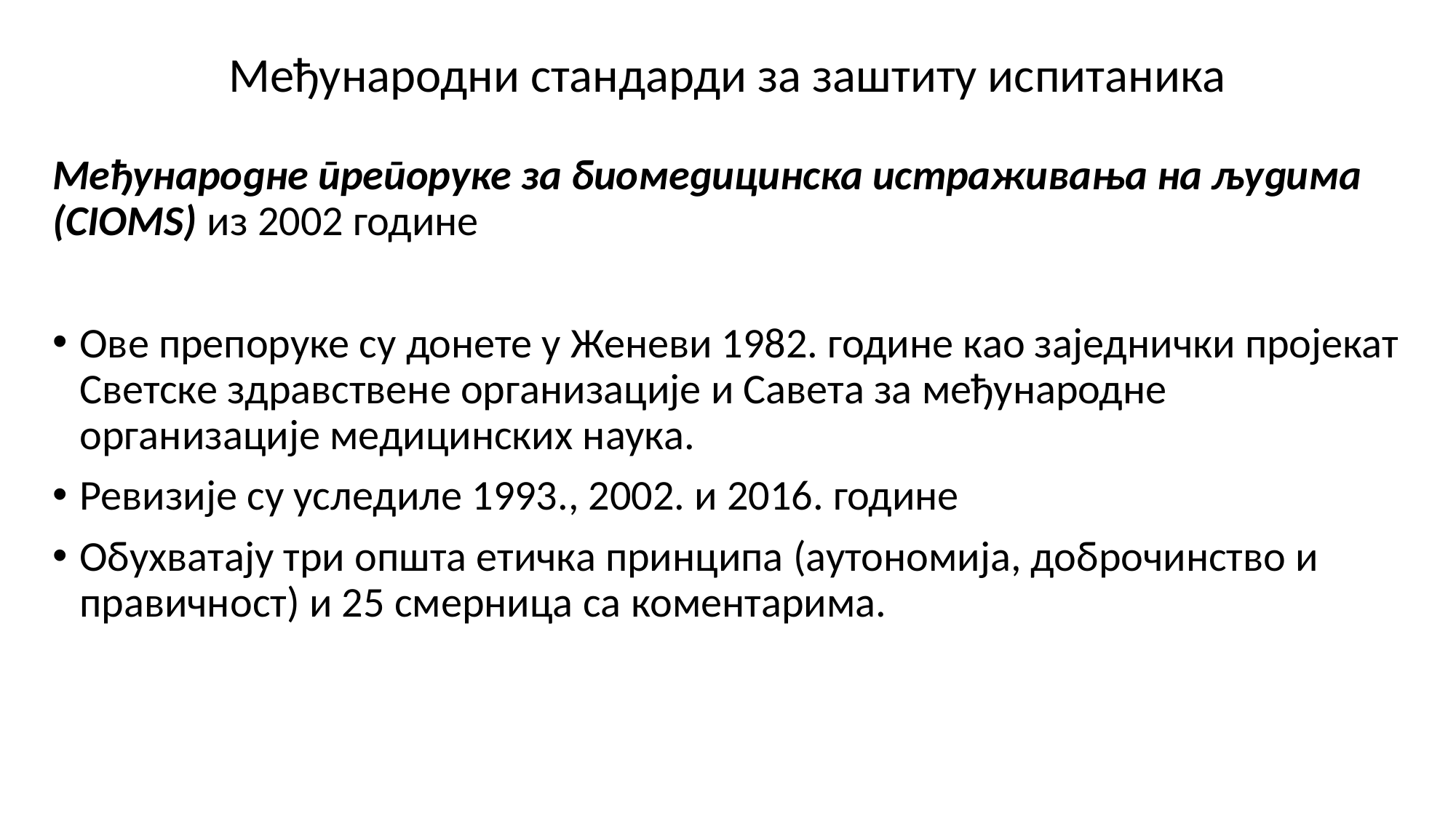

# Међународни стандарди за заштиту испитаника
Међународне препоруке за биомедицинска истраживања на људима (CIOMS) из 2002 године

Ове препоруке су донете у Женеви 1982. године као заједнички пројекат Светске здравствене организације и Савета за међународне организације медицинских наука.
Ревизије су уследиле 1993., 2002. и 2016. године
Обухватају три општа етичка принципа (аутономија, доброчинство и правичност) и 25 смерница са коментарима.